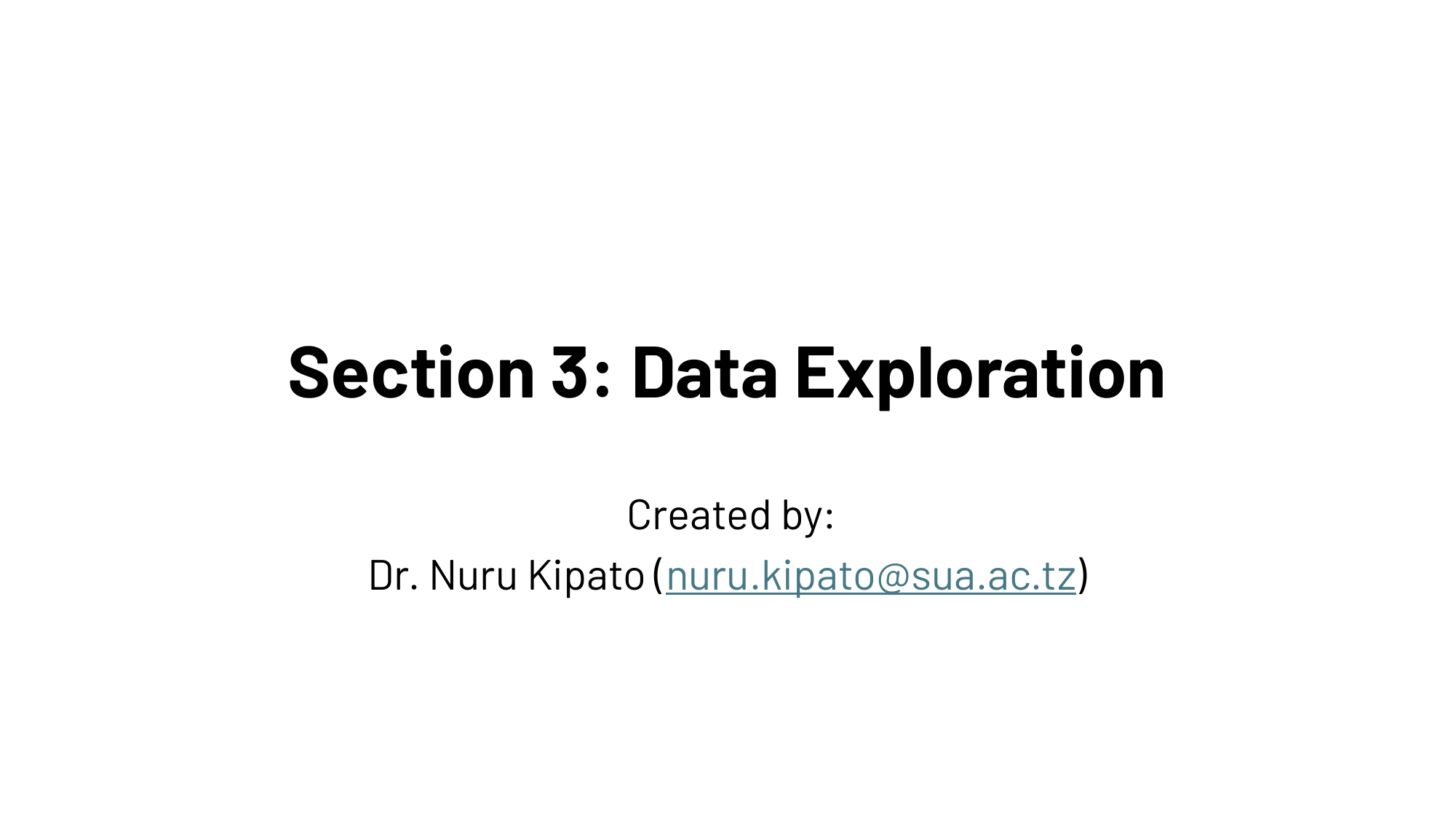

# Section 3: Data Exploration
 Created by:
Dr. Nuru Kipato (nuru.kipato@sua.ac.tz)